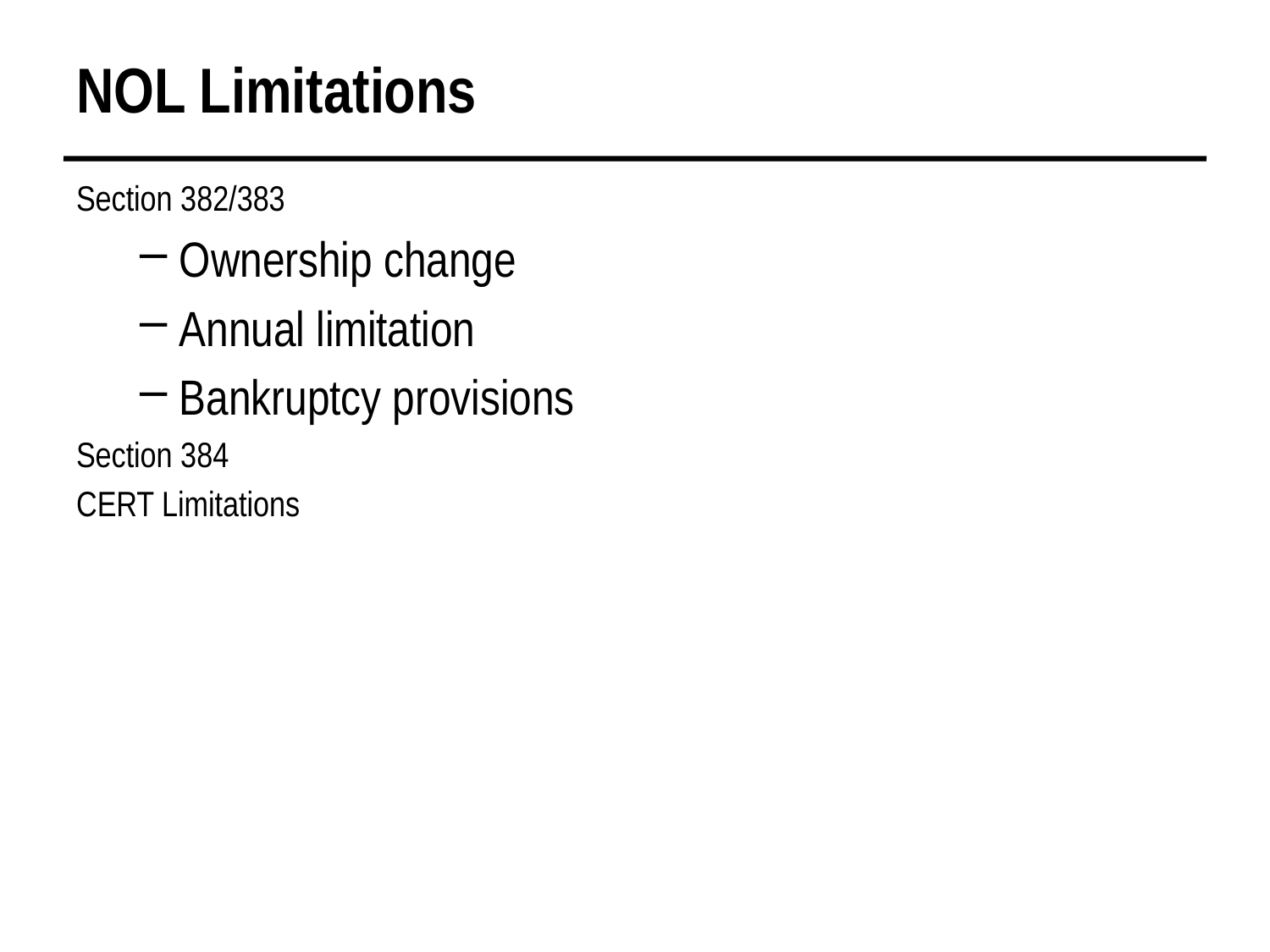

# NOL Limitations
Section 382/383
Ownership change
Annual limitation
Bankruptcy provisions
Section 384
CERT Limitations